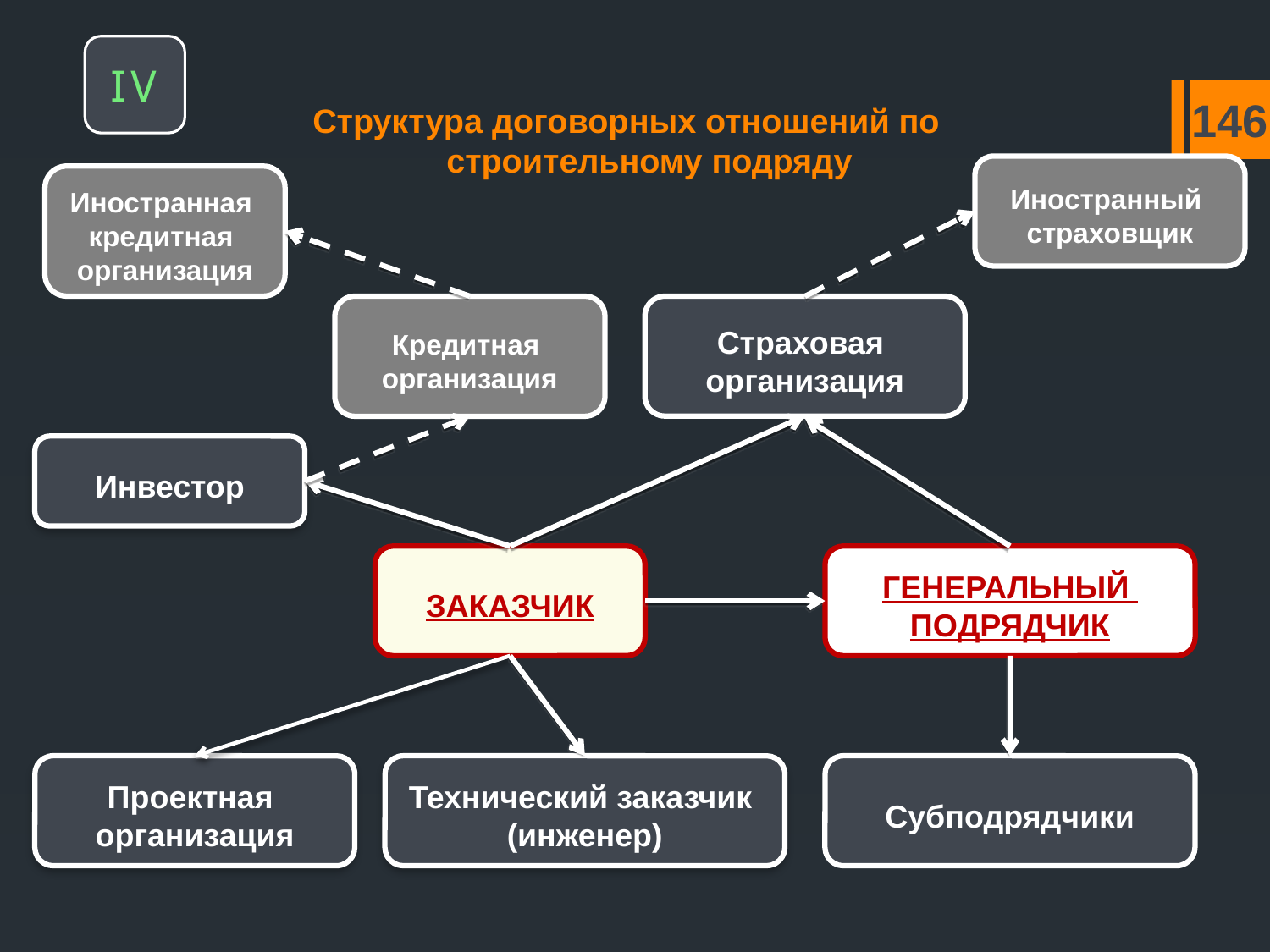

Структура договорных отношений по
     строительному подряду

IV

146

Иностранный
страховщик

Иностранная
кредитная
организация

Кредитная
организация

Страховая
организация

Инвестор

ЗАКАЗЧИК

ГЕНЕРАЛЬНЫЙ
ПОДРЯДЧИК

Проектная
организация

Технический заказчик
(инженер)

Субподрядчики